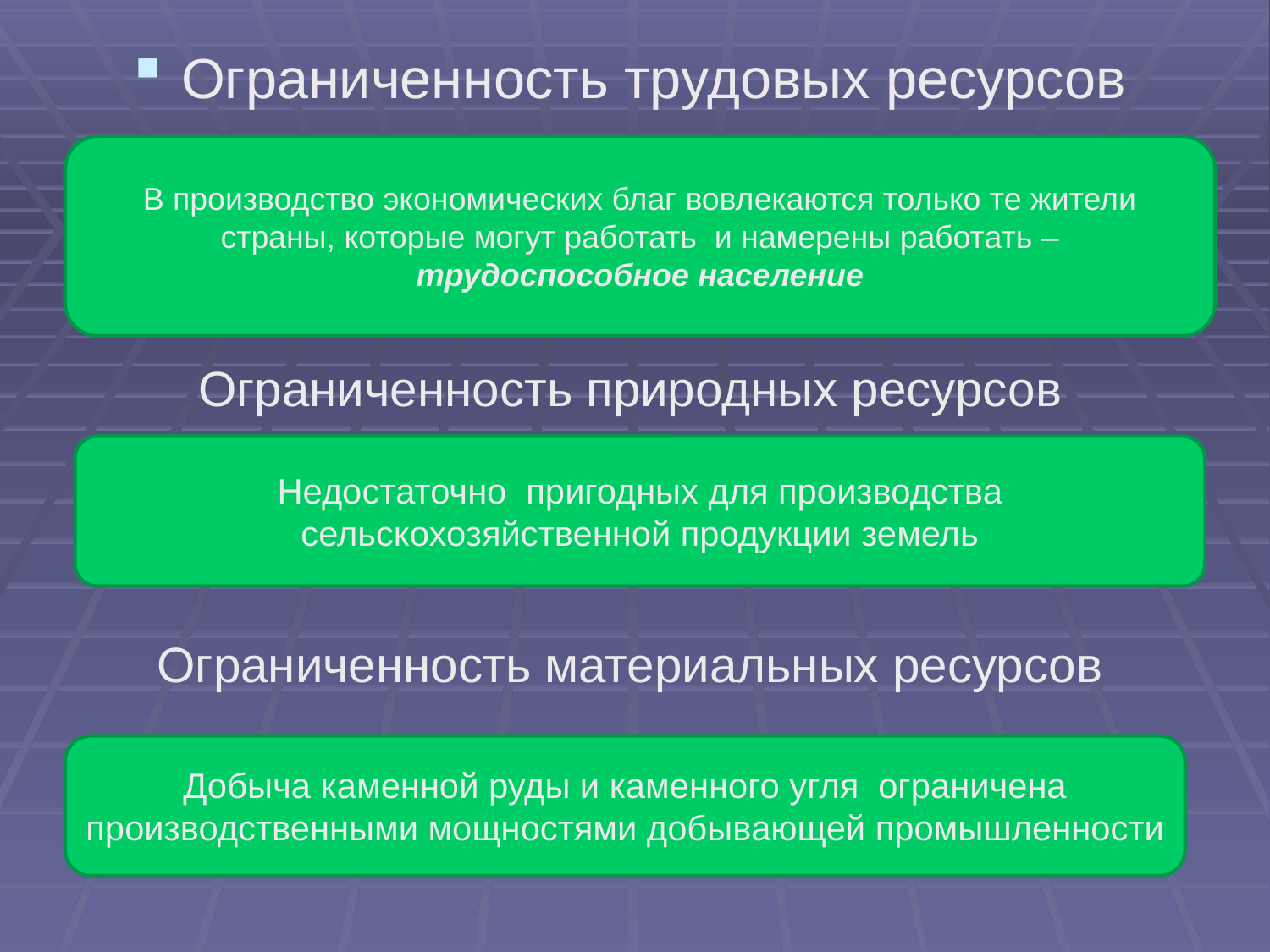

Ограниченность трудовых ресурсов

Ограниченность природных ресурсов

Ограниченность материальных ресурсов

#
В производство экономических благ вовлекаются только те жители страны, которые могут работать  и намерены работать – трудоспособное население
Недостаточно  пригодных для производства сельскохозяйственной продукции земель
Добыча каменной руды и каменного угля  ограничена производственными мощностями добывающей промышленности